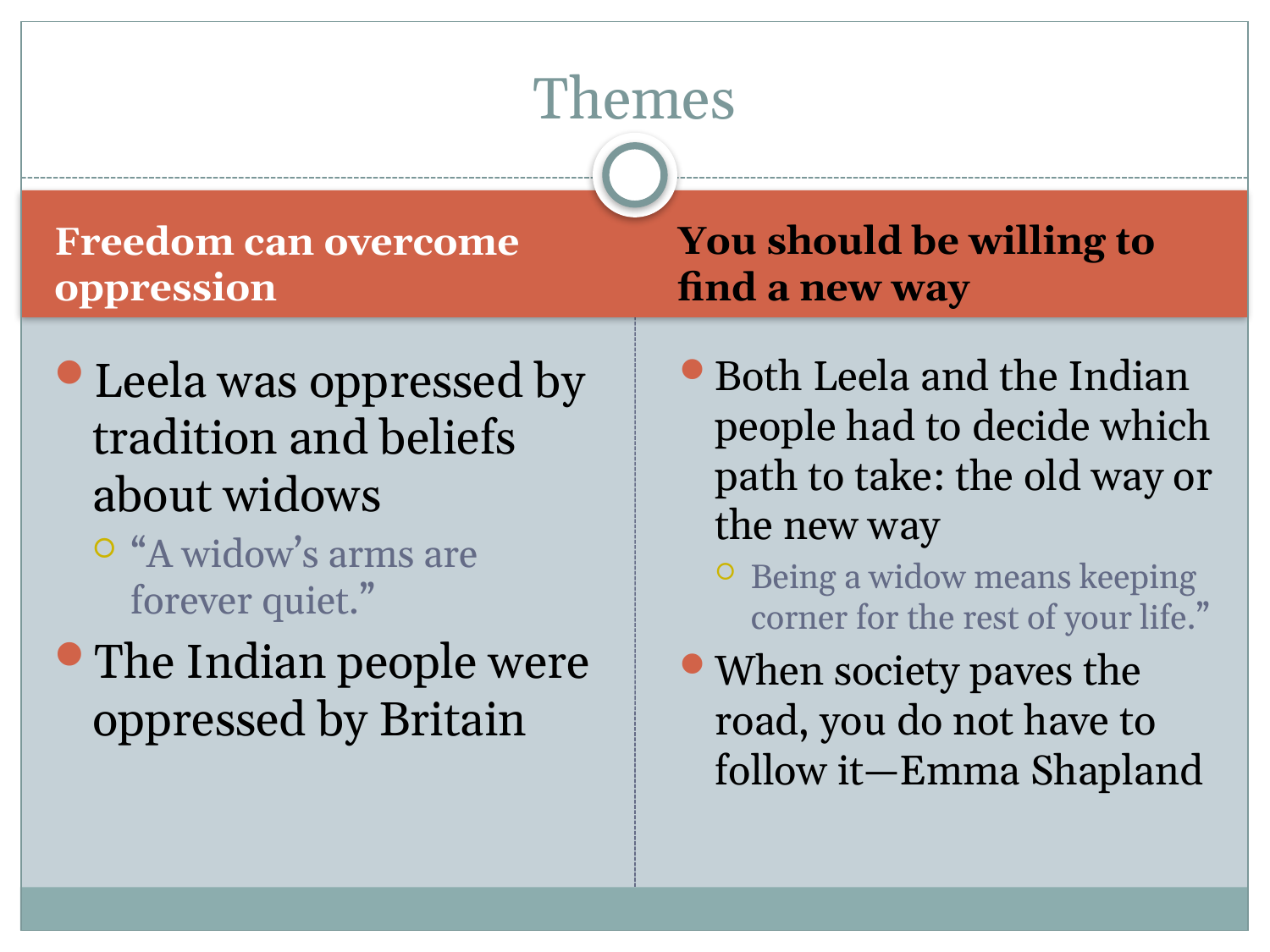

# Themes
Freedom can overcome oppression
You should be willing to find a new way
Leela was oppressed by tradition and beliefs about widows
“A widow’s arms are forever quiet.”
The Indian people were oppressed by Britain

Both Leela and the Indian people had to decide which path to take: the old way or the new way
Being a widow means keeping corner for the rest of your life.”
When society paves the road, you do not have to follow it—Emma Shapland